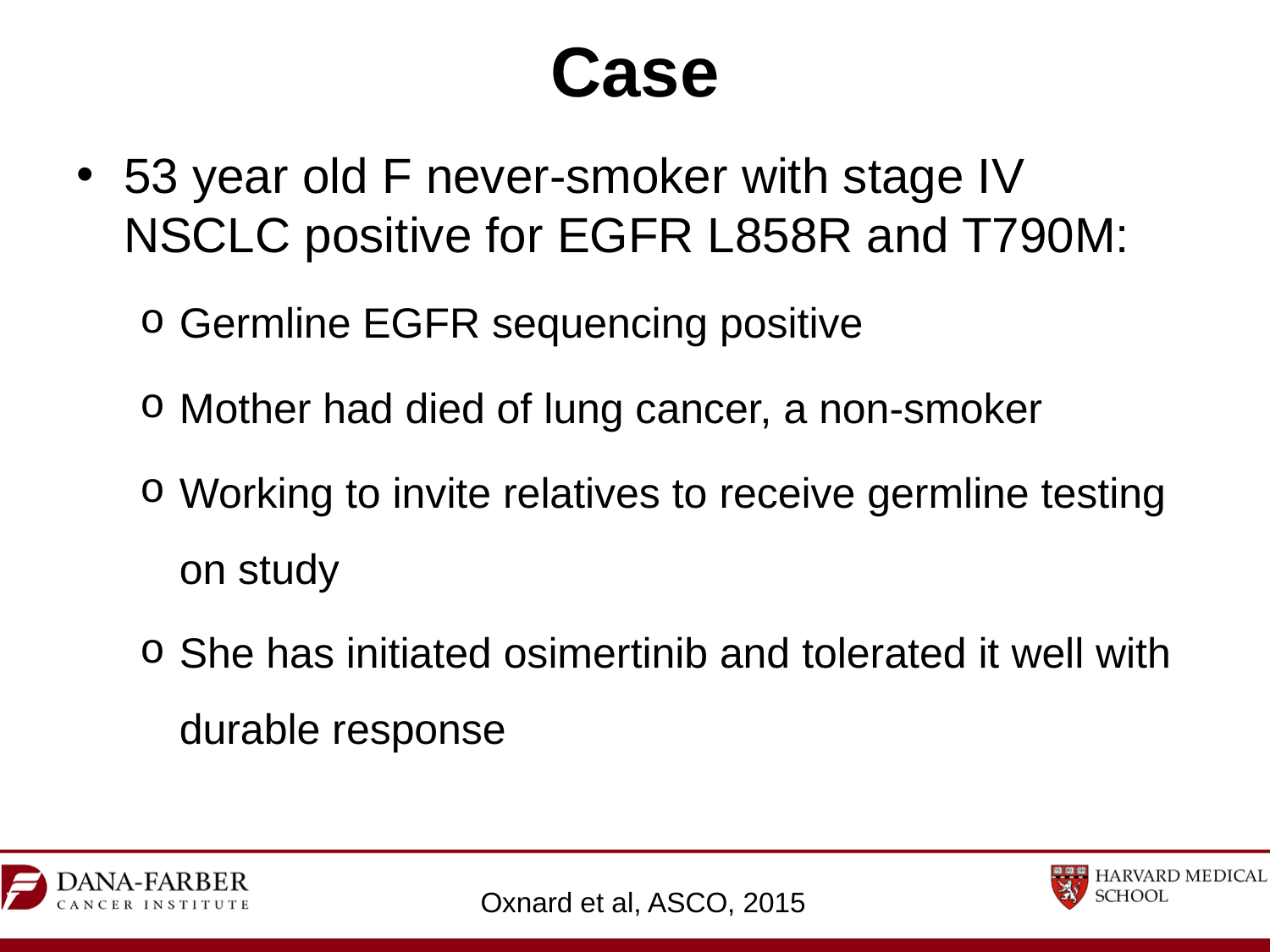

# Case
53 year old F never-smoker with stage IV NSCLC positive for EGFR L858R and T790M:
Germline EGFR sequencing positive
Mother had died of lung cancer, a non-smoker
Working to invite relatives to receive germline testing on study
She has initiated osimertinib and tolerated it well with durable response

Oxnard et al, ASCO, 2015